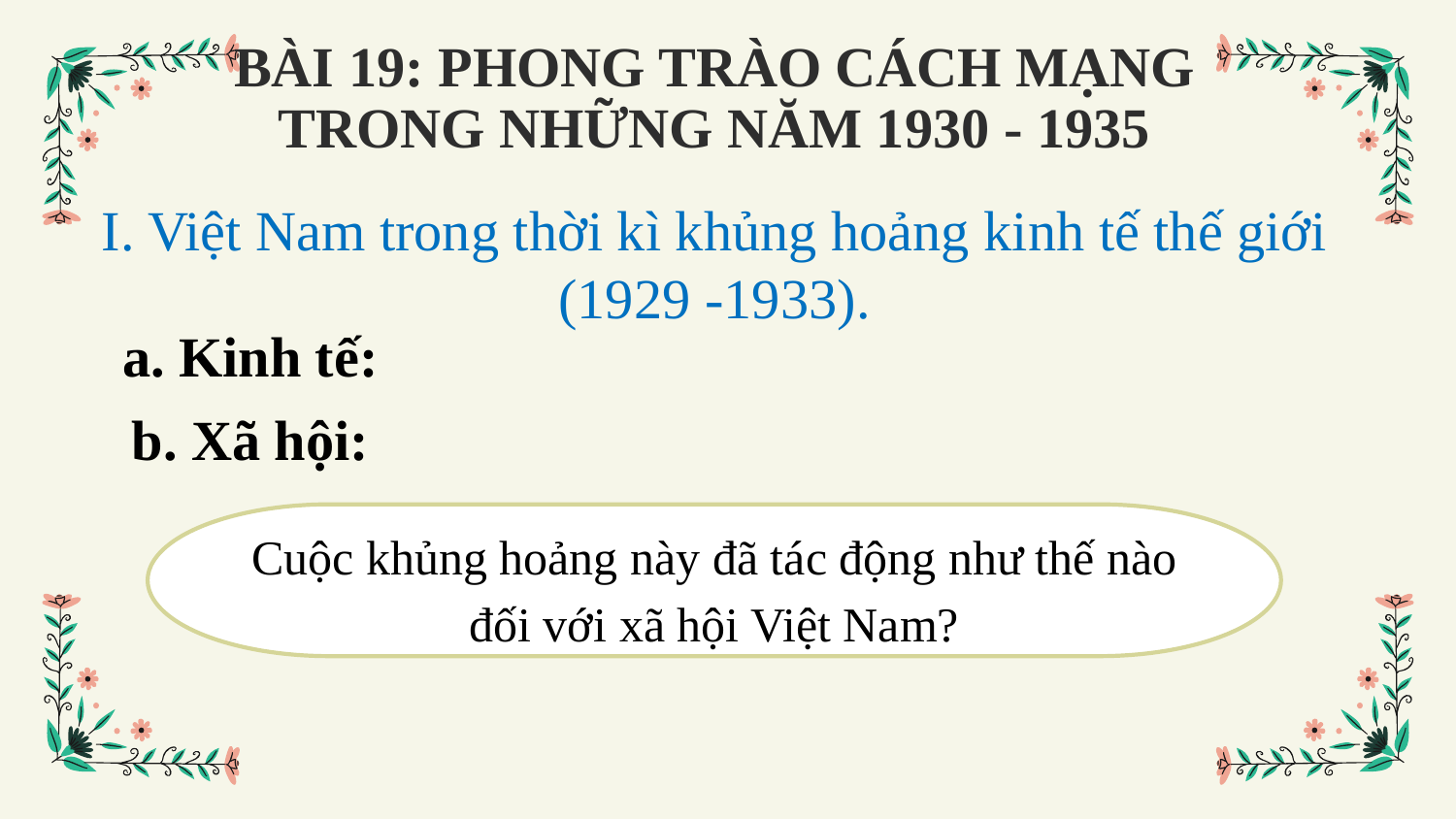

BÀI 19: PHONG TRÀO CÁCH MẠNG TRONG NHỮNG NĂM 1930 - 1935
I. Việt Nam trong thời kì khủng hoảng kinh tế thế giới (1929 -1933).
a. Kinh tế:
b. Xã hội:

Cuộc khủng hoảng này đã tác động như thế nào đối với xã hội Việt Nam?